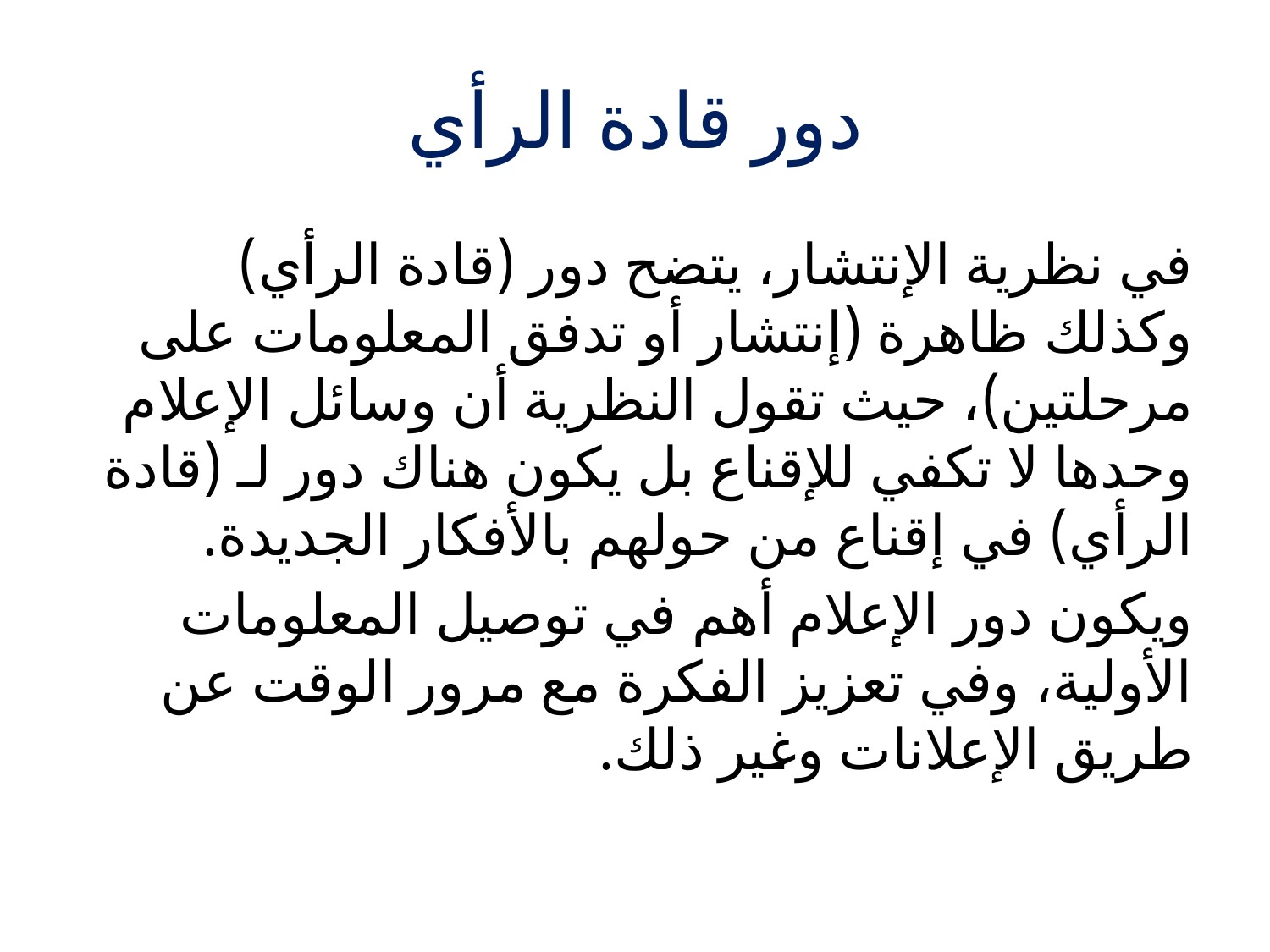

# دور قادة الرأي
في نظرية الإنتشار، يتضح دور (قادة الرأي) وكذلك ظاهرة (إنتشار أو تدفق المعلومات على مرحلتين)، حيث تقول النظرية أن وسائل الإعلام وحدها لا تكفي للإقناع بل يكون هناك دور لـ (قادة الرأي) في إقناع من حولهم بالأفكار الجديدة.
ويكون دور الإعلام أهم في توصيل المعلومات الأولية، وفي تعزيز الفكرة مع مرور الوقت عن طريق الإعلانات وغير ذلك.